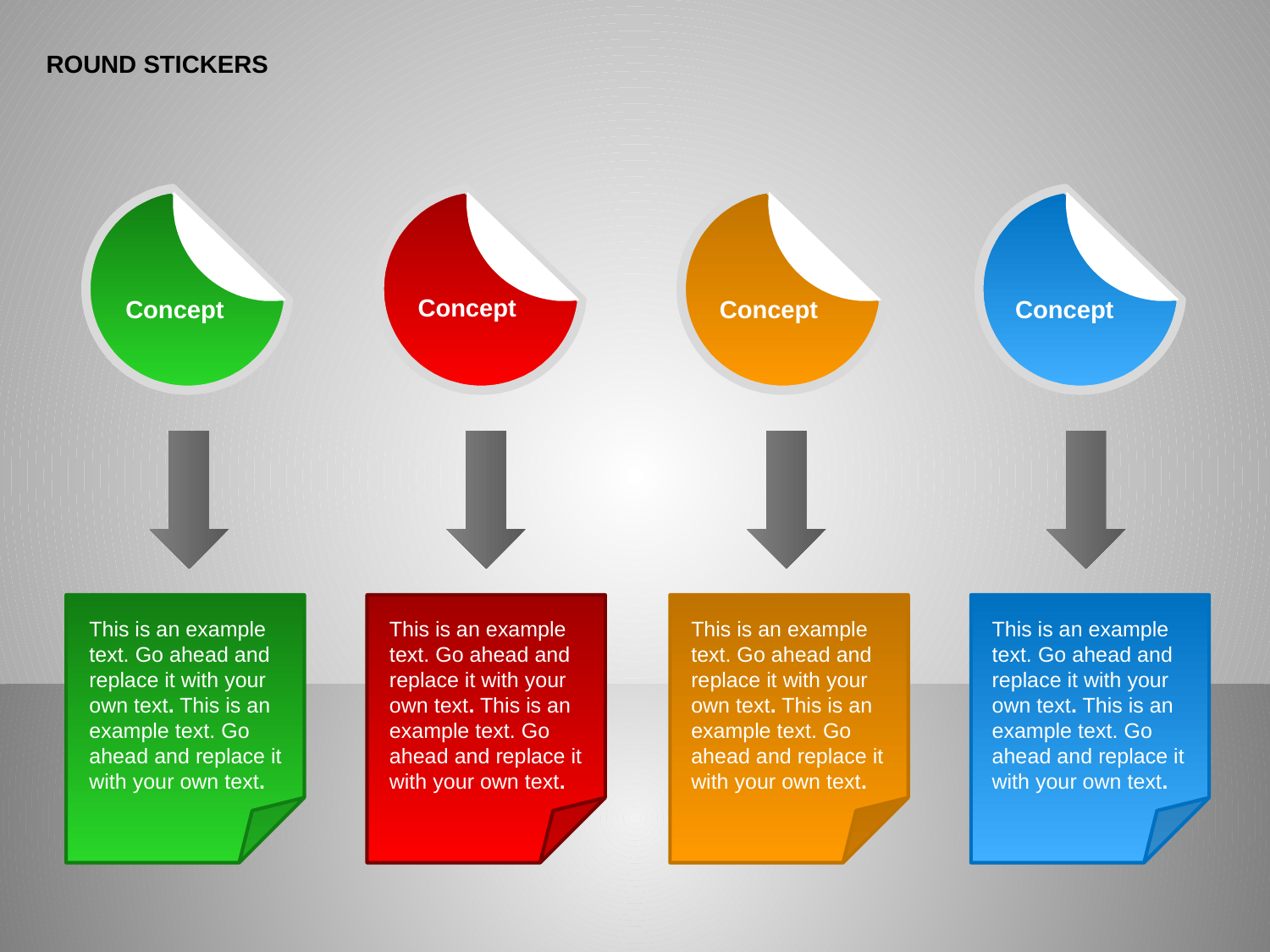

ROUND STICKERS

Concept

Concept

Concept

Concept

This is an example text. Go ahead and replace it with your own text. This is an example text. Go ahead and replace it with your own text.
This is an example text. Go ahead and replace it with your own text. This is an example text. Go ahead and replace it with your own text.
This is an example text. Go ahead and replace it with your own text. This is an example text. Go ahead and replace it with your own text.
This is an example text. Go ahead and replace it with your own text. This is an example text. Go ahead and replace it with your own text.